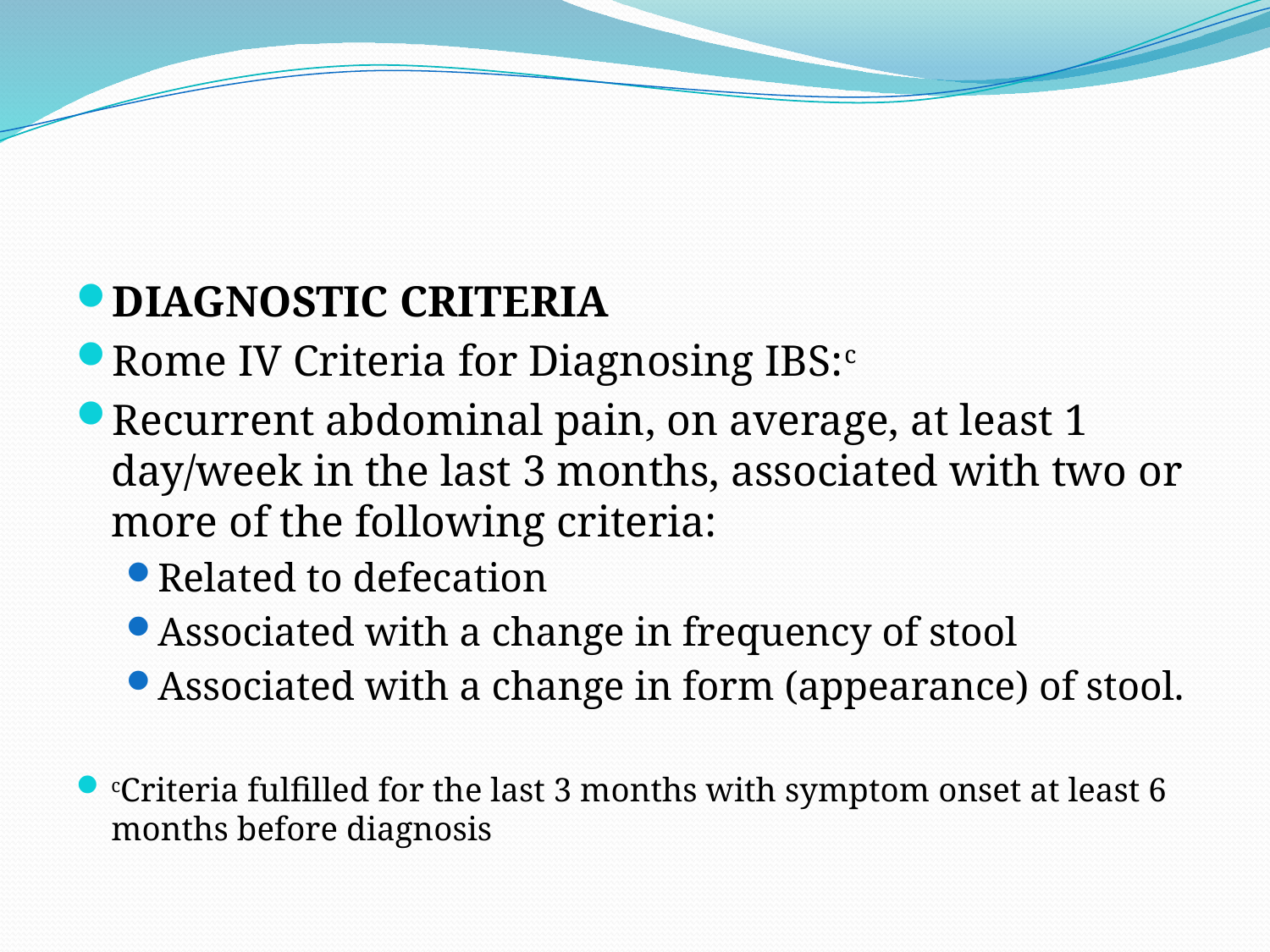

#
DIAGNOSTIC CRITERIA
Rome IV Criteria for Diagnosing IBS:c
Recurrent abdominal pain, on average, at least 1 day/week in the last 3 months, associated with two or more of the following criteria:
Related to defecation
Associated with a change in frequency of stool
Associated with a change in form (appearance) of stool.

cCriteria fulfilled for the last 3 months with symptom onset at least 6 months before diagnosis